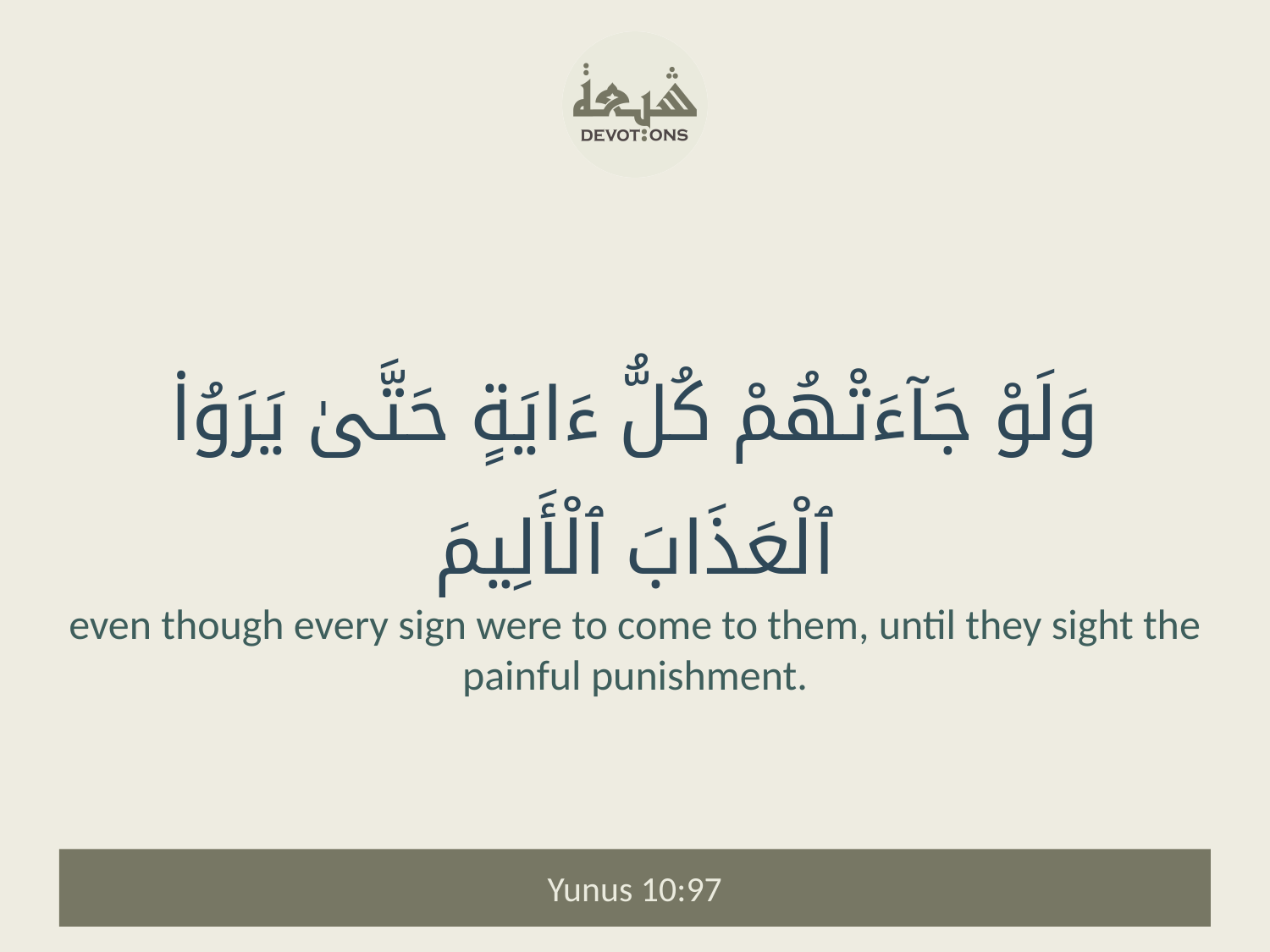

وَلَوْ جَآءَتْهُمْ كُلُّ ءَايَةٍ حَتَّىٰ يَرَوُا۟ ٱلْعَذَابَ ٱلْأَلِيمَ
even though every sign were to come to them, until they sight the painful punishment.
Yunus 10:97